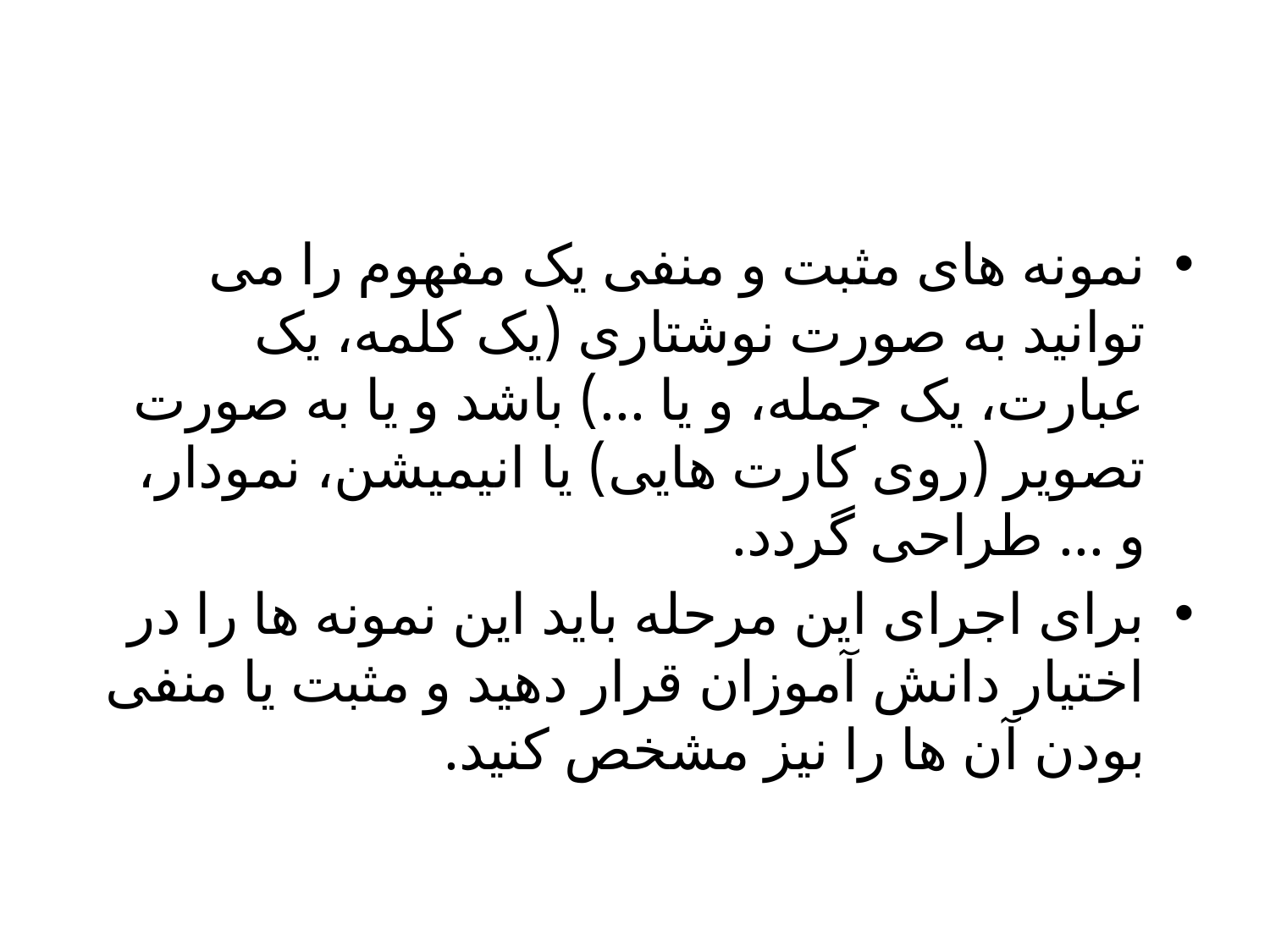

#
نمونه های مثبت و منفی یک مفهوم را می توانید به صورت نوشتاری (یک کلمه، یک عبارت، یک جمله، و یا ...) باشد و یا به صورت تصویر (روی کارت هایی) یا انیمیشن، نمودار، و ... طراحی گردد.
برای اجرای این مرحله باید این نمونه ها را در اختیار دانش آموزان قرار دهید و مثبت یا منفی بودن آن ها را نیز مشخص کنید.